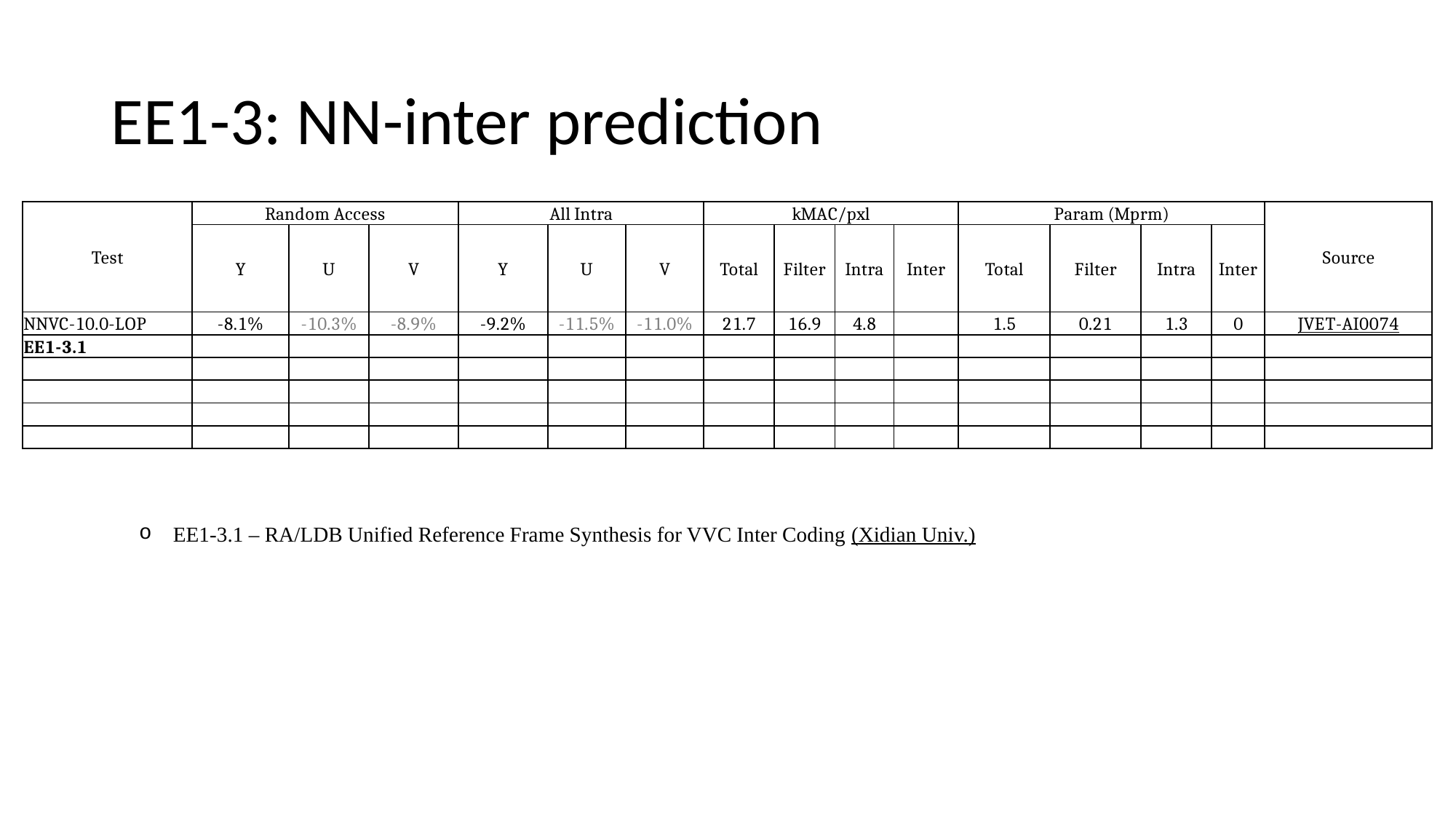

# EE1-3: NN-inter prediction
| Test | Random Access |  |  | All Intra |  |  | kMAC/pxl |  |  |  | Param (Mprm) |  |  |  | Source |
| --- | --- | --- | --- | --- | --- | --- | --- | --- | --- | --- | --- | --- | --- | --- | --- |
|  | Y | U | V | Y | U | V | Total | Filter | Intra | Inter | Total | Filter | Intra | Inter |  |
| NNVC-10.0-LOP | -8.1% | -10.3% | -8.9% | -9.2% | -11.5% | -11.0% | 21.7 | 16.9 | 4.8 |  | 1.5 | 0.21 | 1.3 | 0 | JVET-AI0074 |
| EE1-3.1 |  |  |  |  |  |  |  |  |  |  |  |  |  |  |  |
|  |  |  |  |  |  |  |  |  |  |  |  |  |  |  |  |
|  |  |  |  |  |  |  |  |  |  |  |  |  |  |  |  |
|  |  |  |  |  |  |  |  |  |  |  |  |  |  |  |  |
|  |  |  |  |  |  |  |  |  |  |  |  |  |  |  |  |
EE1-3.1 – RA/LDB Unified Reference Frame Synthesis for VVC Inter Coding (Xidian Univ.)